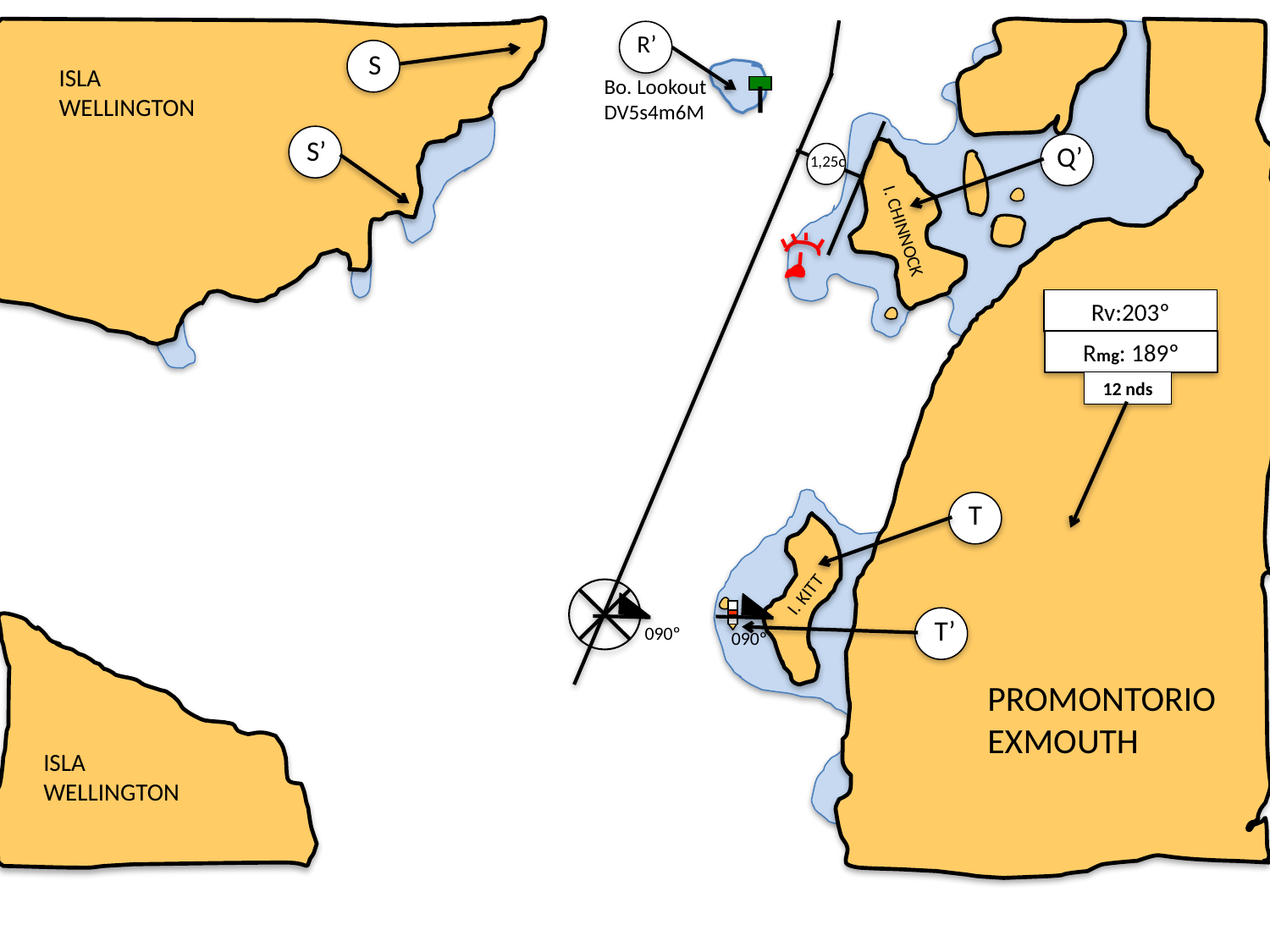

R’

S
ISLA
WELLINGTON

Bo. Lookout
DV5s4m6M

S’
Q’

 1,25c

I. CHINNOCK

Rv:203º
Rmg: 189º
12 nds

T

I. KITT

T’

090º

090º
PROMONTORIO
EXMOUTH
ISLA
WELLINGTON